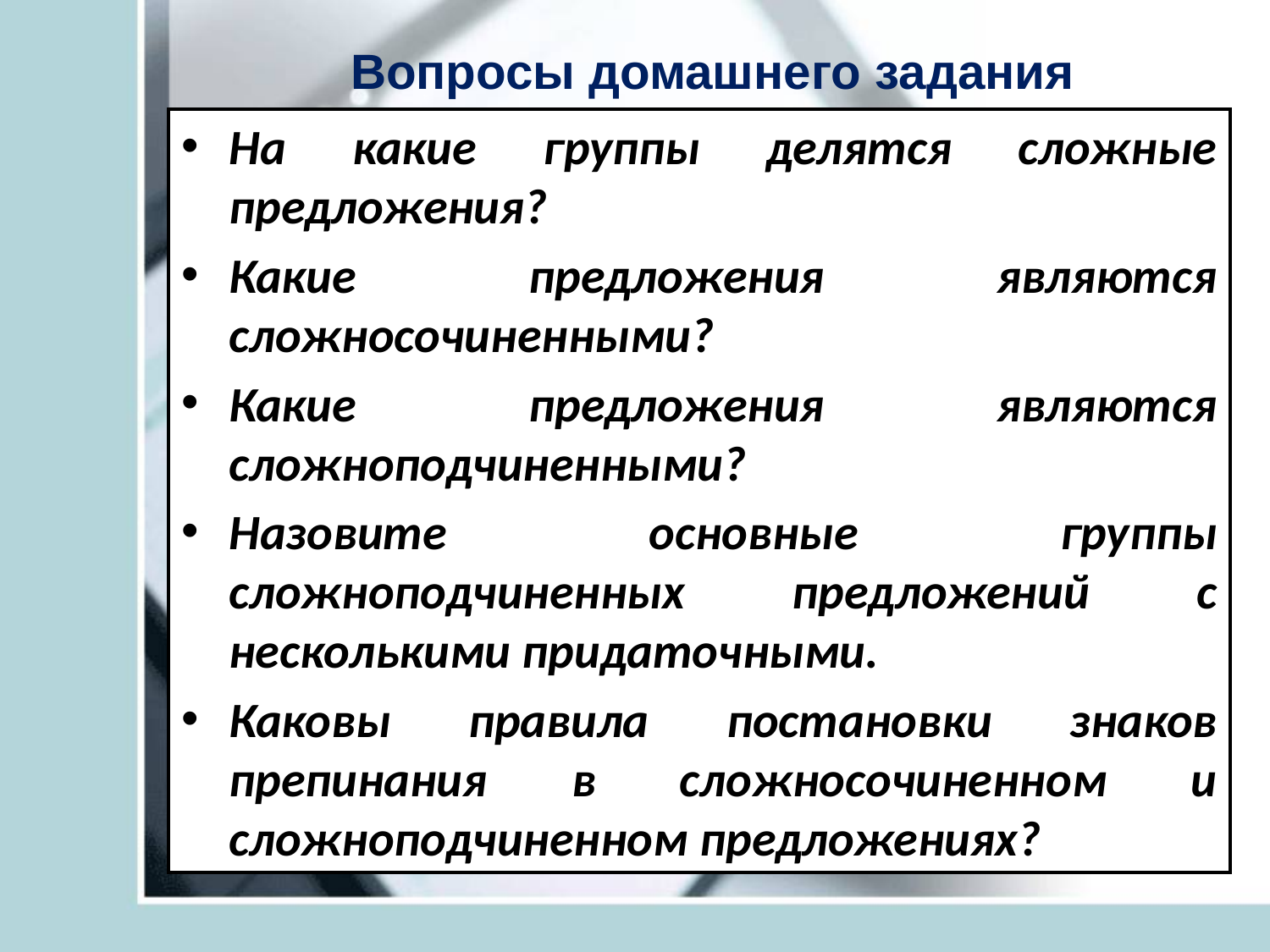

# Вопросы домашнего задания
На какие группы делятся сложные предложения?
Какие предложения являются сложносочиненными?
Какие предложения являются сложноподчиненными?
Назовите основные группы сложноподчиненных предложений с несколькими придаточными.
Каковы правила постановки знаков препинания в сложносочиненном и сложноподчиненном предложениях?